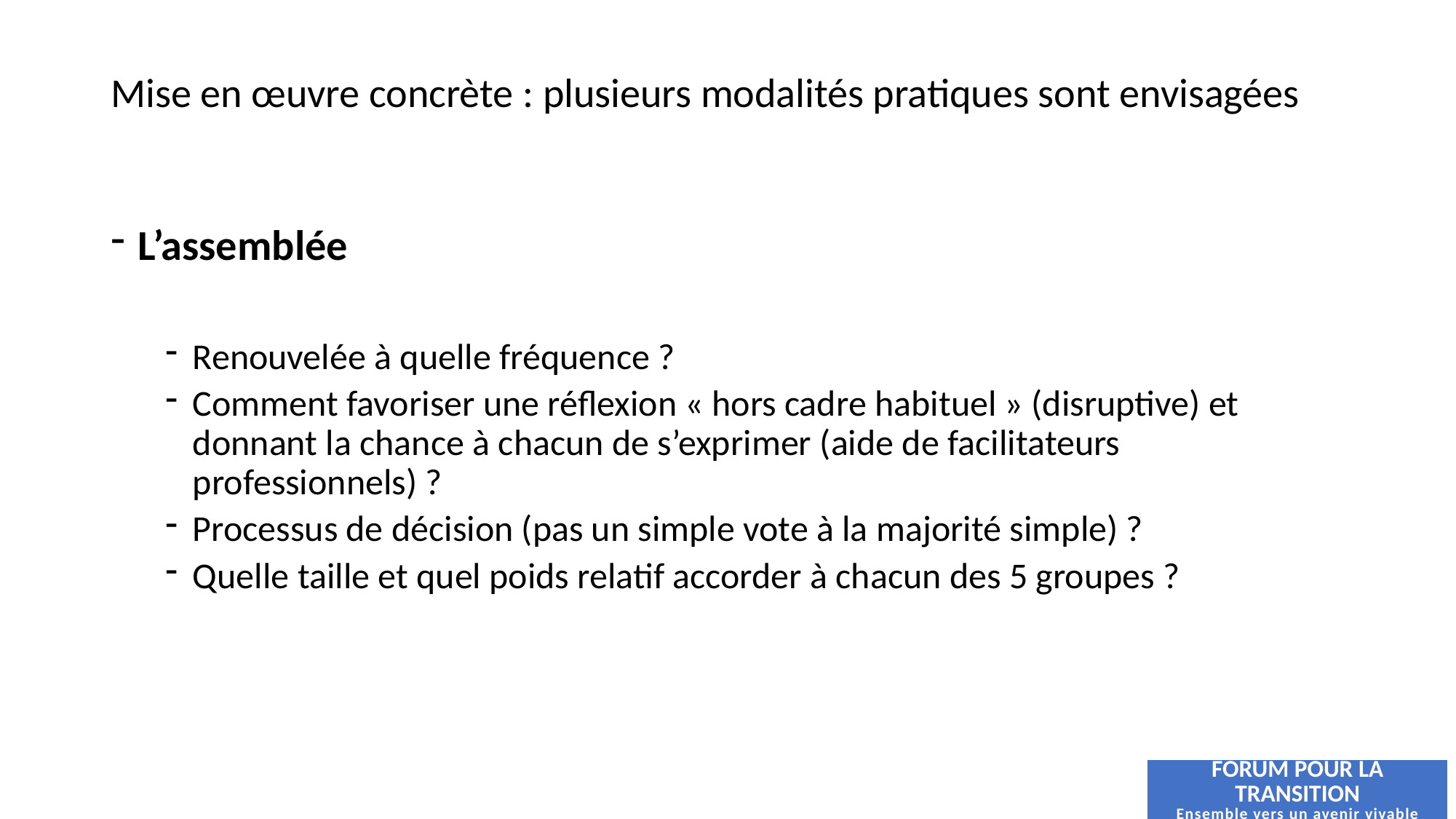

# Mise en œuvre concrète : plusieurs modalités pratiques sont envisagées
L’assemblée

Renouvelée à quelle fréquence ?
Comment favoriser une réflexion « hors cadre habituel » (disruptive) et donnant la chance à chacun de s’exprimer (aide de facilitateurs professionnels) ?
Processus de décision (pas un simple vote à la majorité simple) ?
Quelle taille et quel poids relatif accorder à chacun des 5 groupes ?